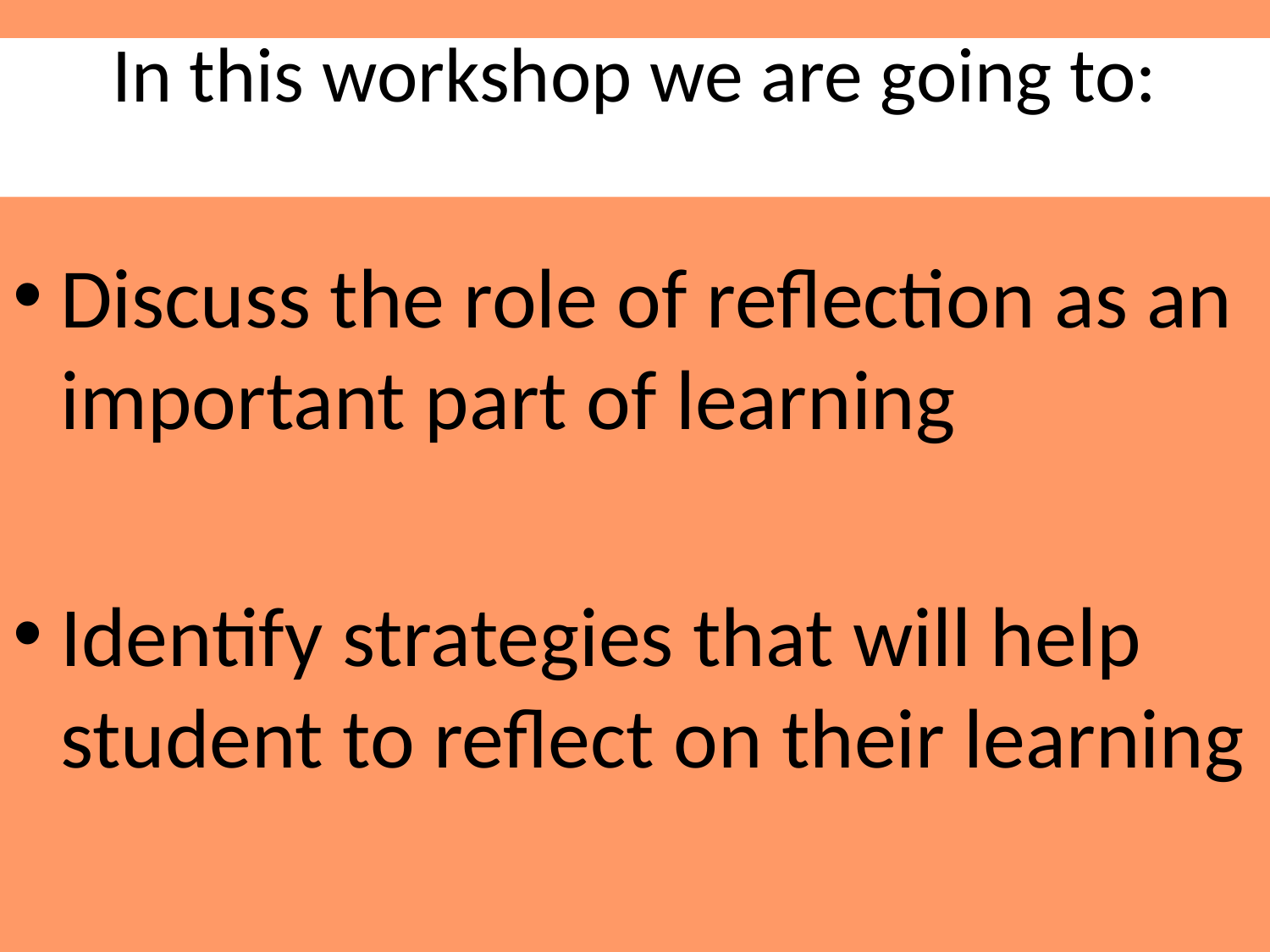

Discuss the role of reflection as an important part of learning

Identify strategies that will help student to reflect on their learning
# In this workshop we are going to: